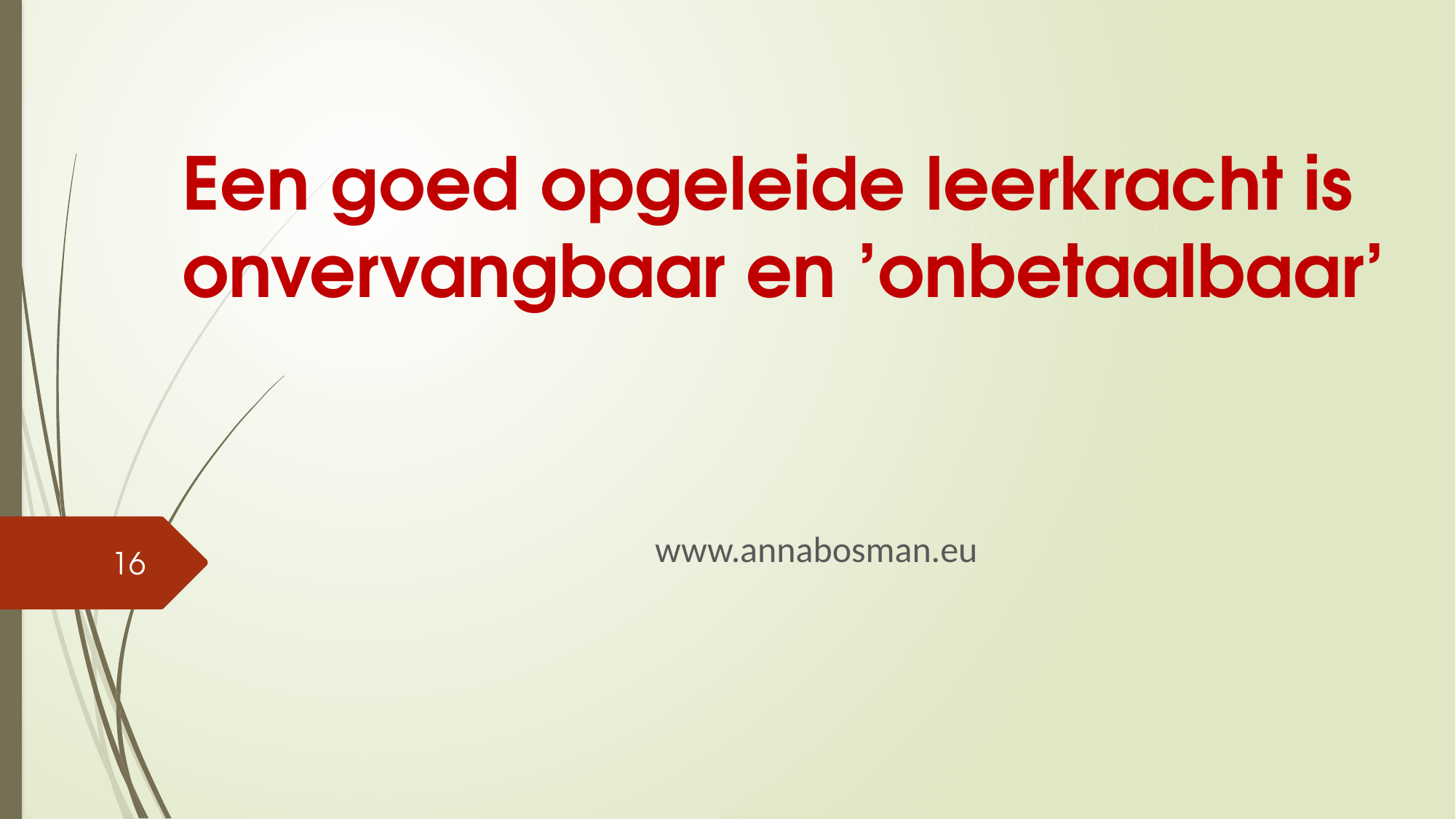

# Een goed opgeleide leerkracht is onvervangbaar en ’onbetaalbaar’
www.annabosman.eu
16